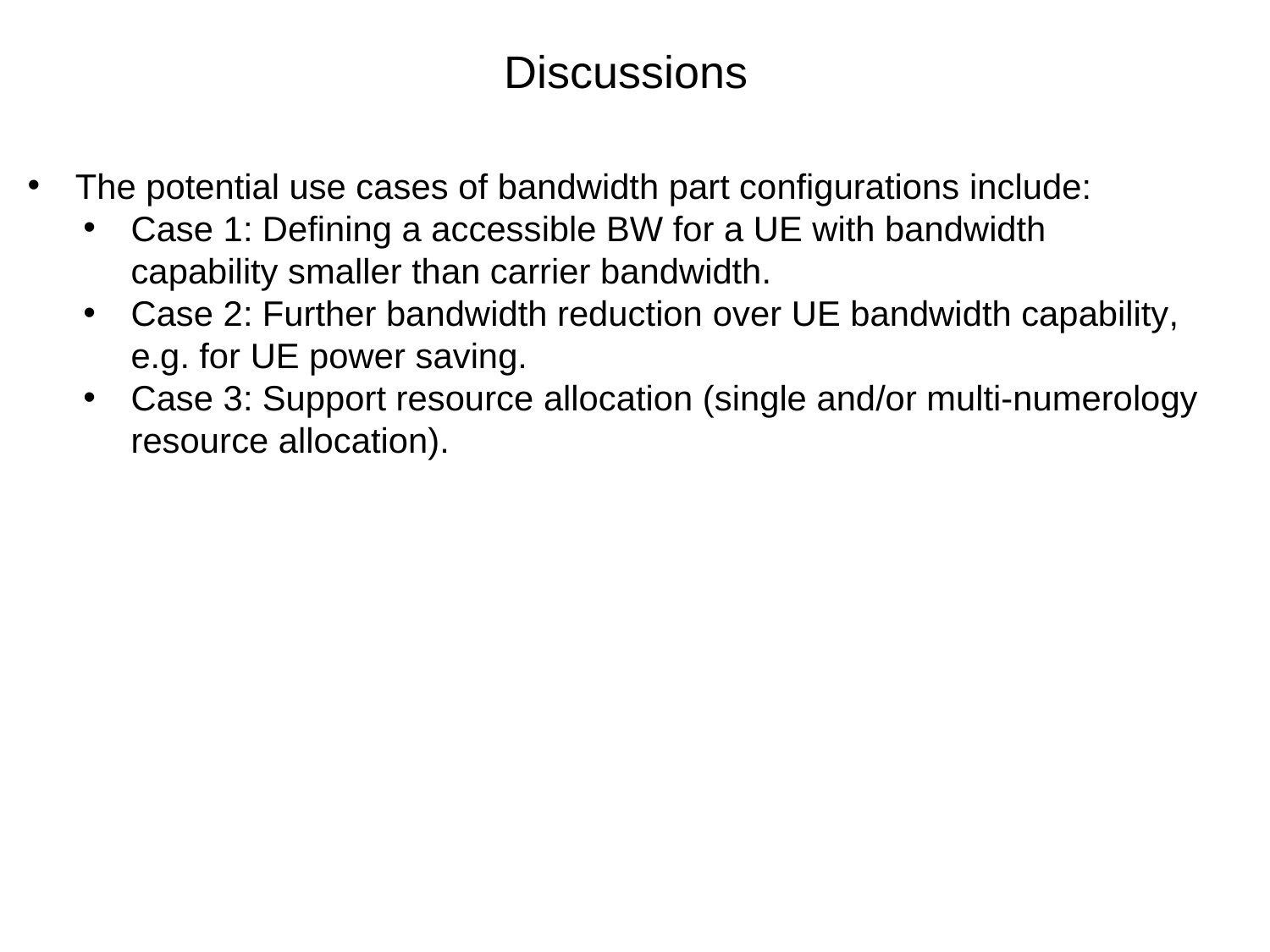

# Discussions
The potential use cases of bandwidth part configurations include:
Case 1: Defining a accessible BW for a UE with bandwidth capability smaller than carrier bandwidth.
Case 2: Further bandwidth reduction over UE bandwidth capability, e.g. for UE power saving.
Case 3: Support resource allocation (single and/or multi-numerology resource allocation).